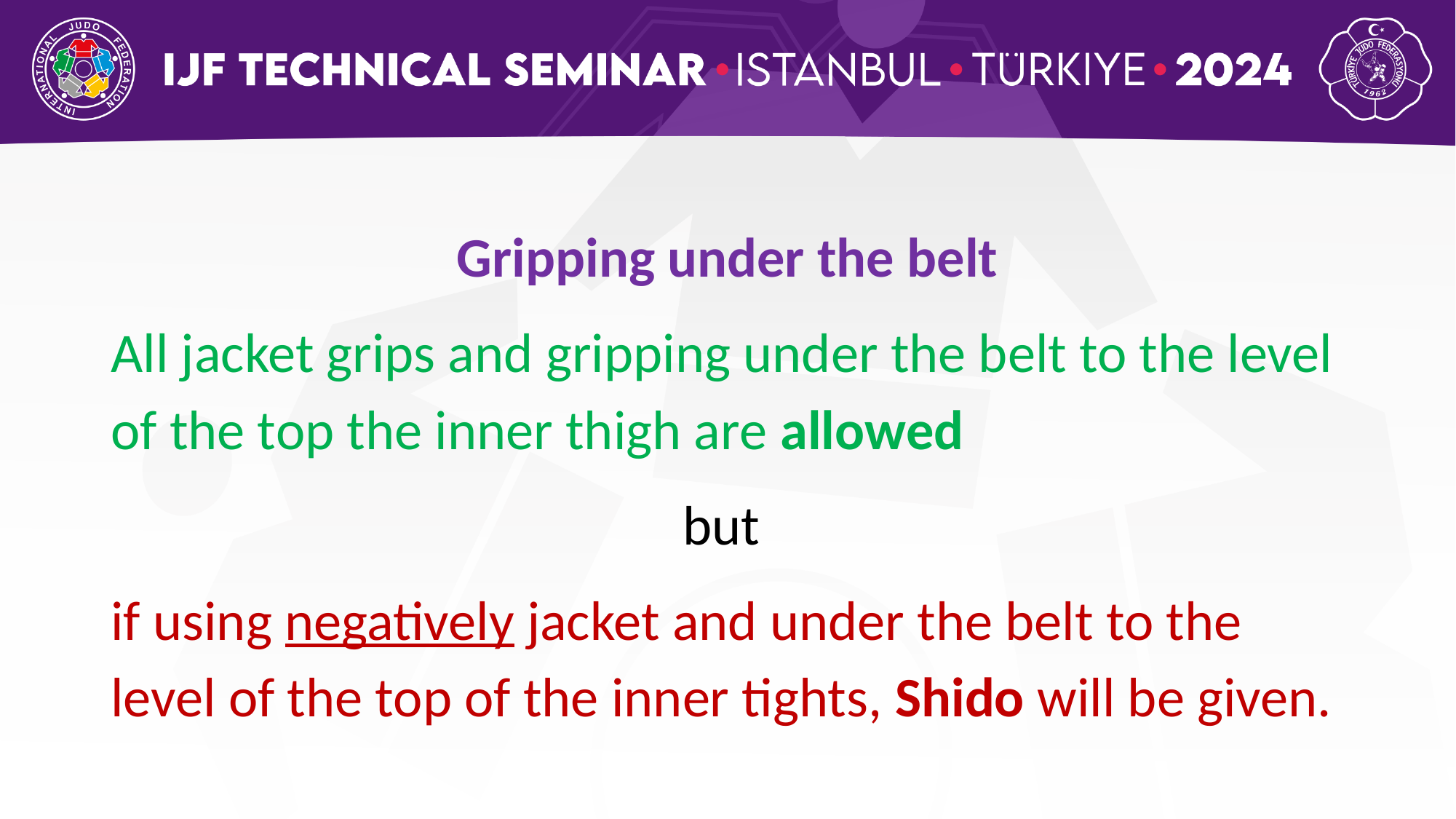

Gripping under the belt
All jacket grips and gripping under the belt to the level of the top the inner thigh are allowed
but
if using negatively jacket and under the belt to the level of the top of the inner tights, Shido will be given.